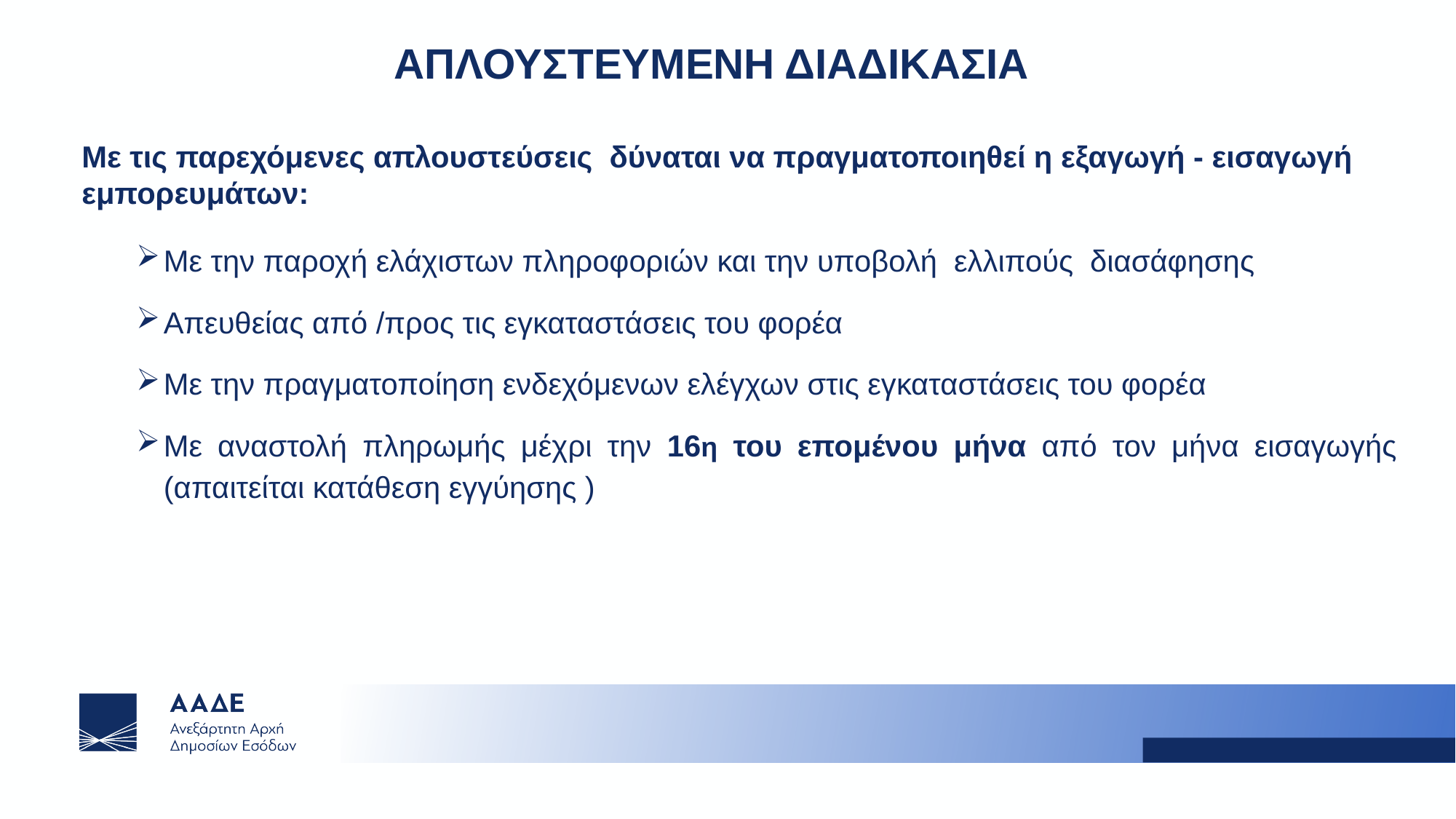

# ΑΠΛΟΥΣΤΕΥΜΕΝΗ ΔΙΑΔΙΚΑΣΙΑ
Με τις παρεχόμενες απλουστεύσεις  δύναται να πραγματοποιηθεί η εξαγωγή - εισαγωγή εμπορευμάτων:
Με την παροχή ελάχιστων πληροφοριών και την υποβολή  ελλιπούς  διασάφησης
Απευθείας από /προς τις εγκαταστάσεις του φορέα
Με την πραγματοποίηση ενδεχόμενων ελέγχων στις εγκαταστάσεις του φορέα
Με αναστολή πληρωμής μέχρι την 16η του επομένου μήνα από τον μήνα εισαγωγής (απαιτείται κατάθεση εγγύησης )